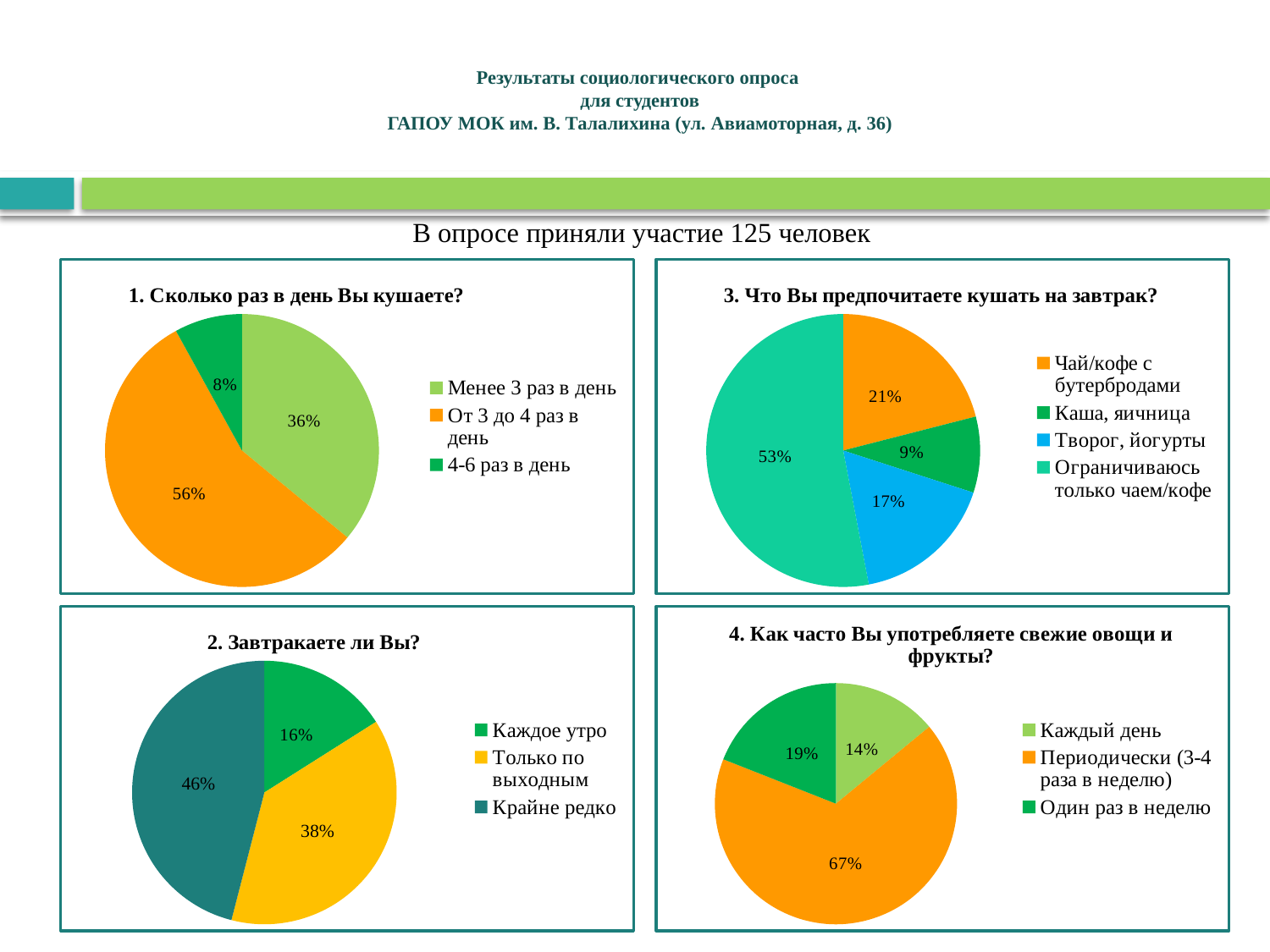

# Результаты социологического опроса для студентов ГАПОУ МОК им. В. Талалихина (ул. Авиамоторная, д. 36)
В опросе приняли участие 125 человек

### Chart: 1. Сколько раз в день Вы кушаете?

| Category | 1. Нравится ли вам как благоустроена и озеленена территория структурного подразделения № 2? |
|---|---|
| Менее 3 раз в день | 0.3600000000000001 |
| От 3 до 4 раз в день | 0.56 |
| 4-6 раз в день | 0.08000000000000003 |

### Chart: 3. Что Вы предпочитаете кушать на завтрак?

| Category | 1. Нравится ли вам как благоустроена и озеленена территория структурного подразделения № 2? |
|---|---|
| Чай/кофе с бутербродами | 0.2100000000000002 |
| Каша, яичница | 0.09000000000000002 |
| Творог, йогурты | 0.17 |
| Ограничиваюсь только чаем/кофе | 0.53 |

### Chart: 2. Завтракаете ли Вы?

| Category | 1. Нравится ли вам как благоустроена и озеленена территория структурного подразделения № 2? |
|---|---|
| Каждое утро | 0.16 |
| Только по выходным | 0.38000000000000045 |
| Крайне редко | 0.46 |

### Chart: 4. Как часто Вы употребляете свежие овощи и фрукты?

| Category | 1. Нравится ли вам как благоустроена и озеленена территория структурного подразделения № 2? | 1. Нравится ли вам как благоустроена и озеленена территория структурного подразделения № 2? |
|---|---|---|
| Каждый день | 0.14 | 0.14 |
| Периодически (3-4 раза в неделю) | 0.670000000000001 | 0.670000000000001 |
| Один раз в неделю | 0.19 | 0.19 |